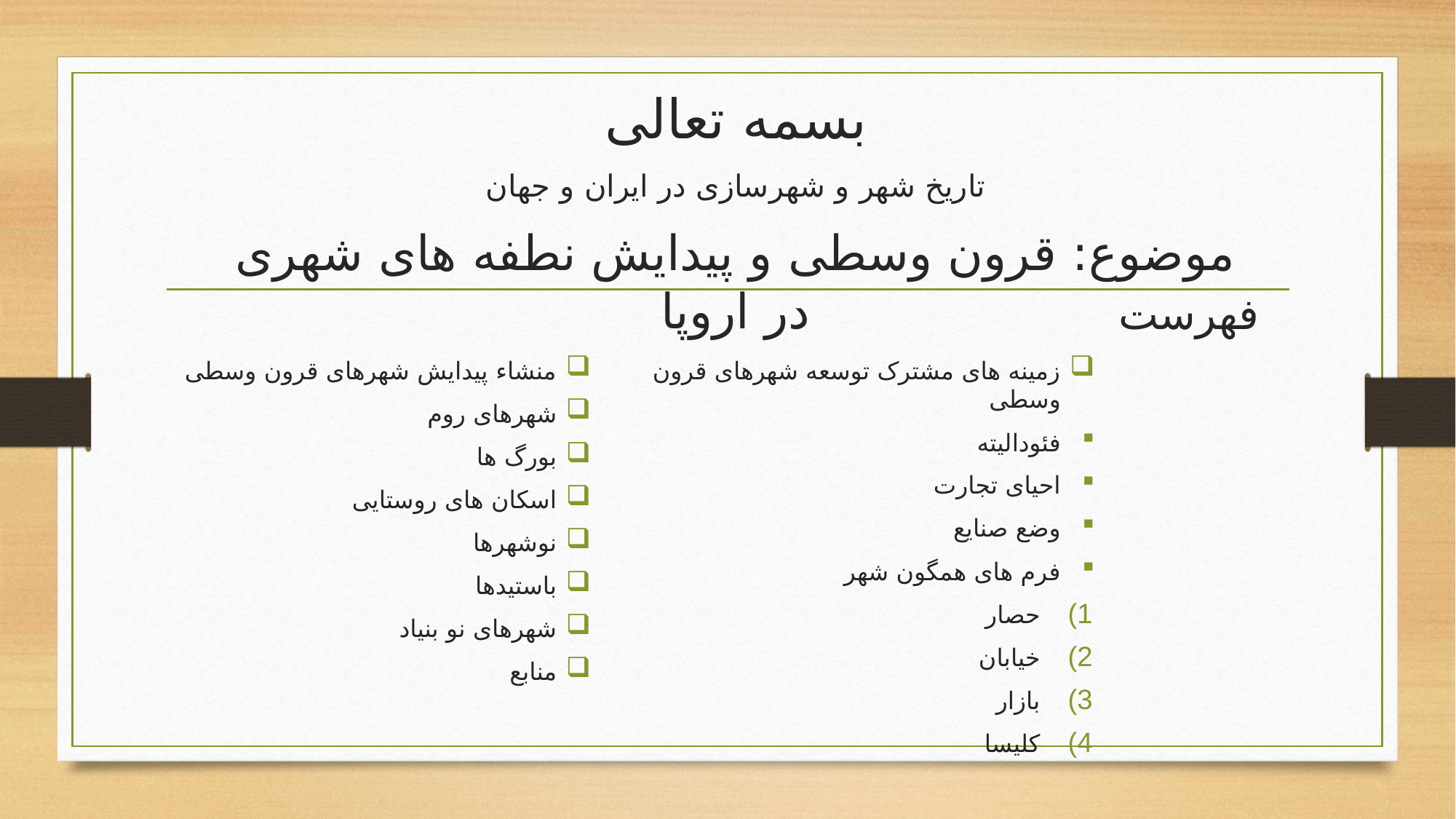

# بسمه تعالی
تاریخ شهر و شهرسازی در ایران و جهان
موضوع: قرون وسطی و پیدایش نطفه های شهری در اروپا
فهرست
منشاء پیدایش شهرهای قرون وسطی
شهرهای روم
بورگ ها
اسکان های روستایی
نوشهرها
باستیدها
شهرهای نو بنیاد
منابع

زمینه های مشترک توسعه شهرهای قرون وسطی
فئودالیته
احیای تجارت
وضع صنایع
فرم های همگون شهر
حصار
خیابان
بازار
کلیسا